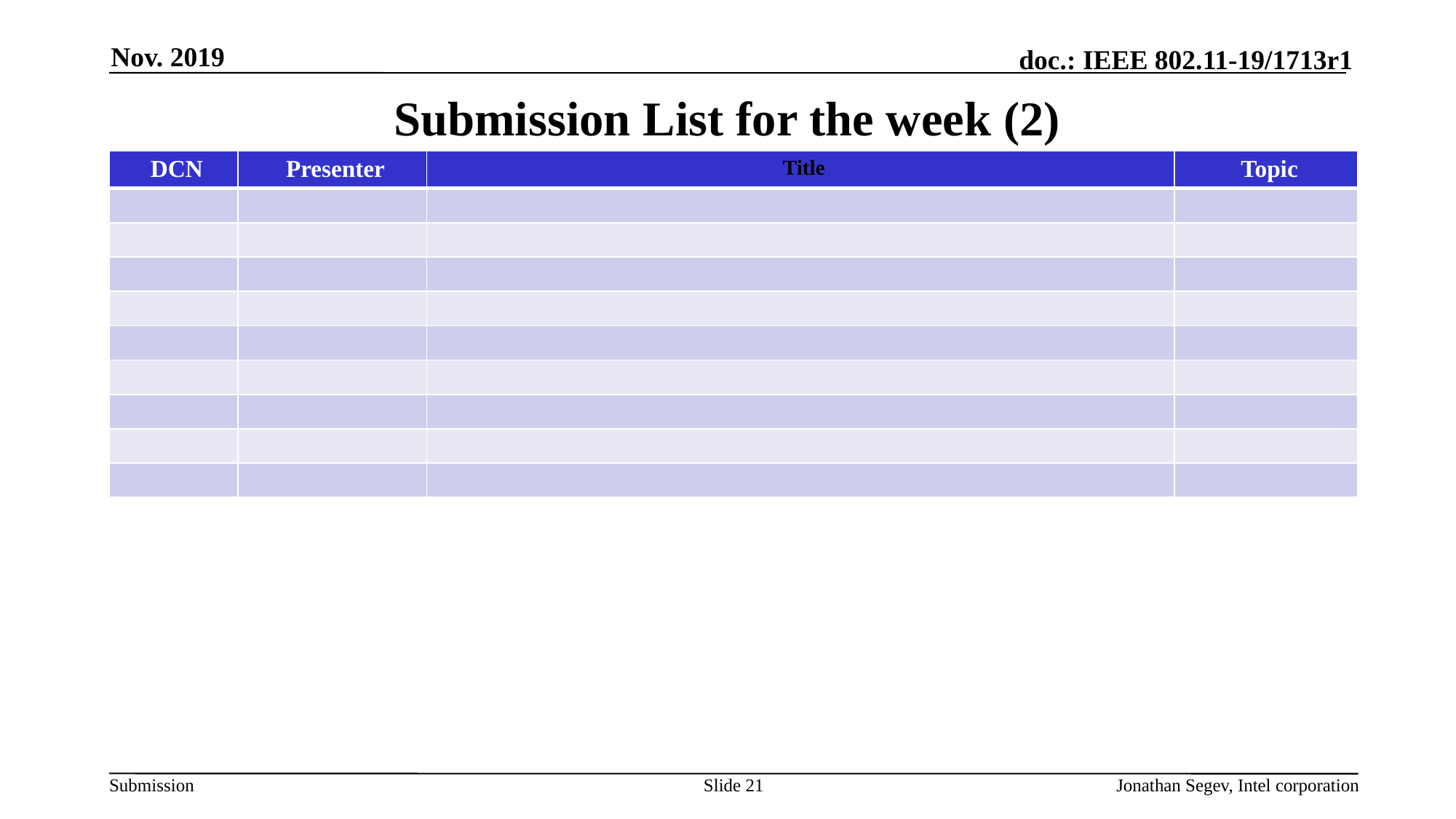

Nov. 2019
# Submission List for the week (2)
| DCN | Presenter | Title | Topic |
| --- | --- | --- | --- |
|  |  |  |  |
|  |  |  |  |
|  |  |  |  |
|  |  |  |  |
|  |  |  |  |
|  |  |  |  |
|  |  |  |  |
|  |  |  |  |
|  |  |  |  |
Slide 21
Jonathan Segev, Intel corporation